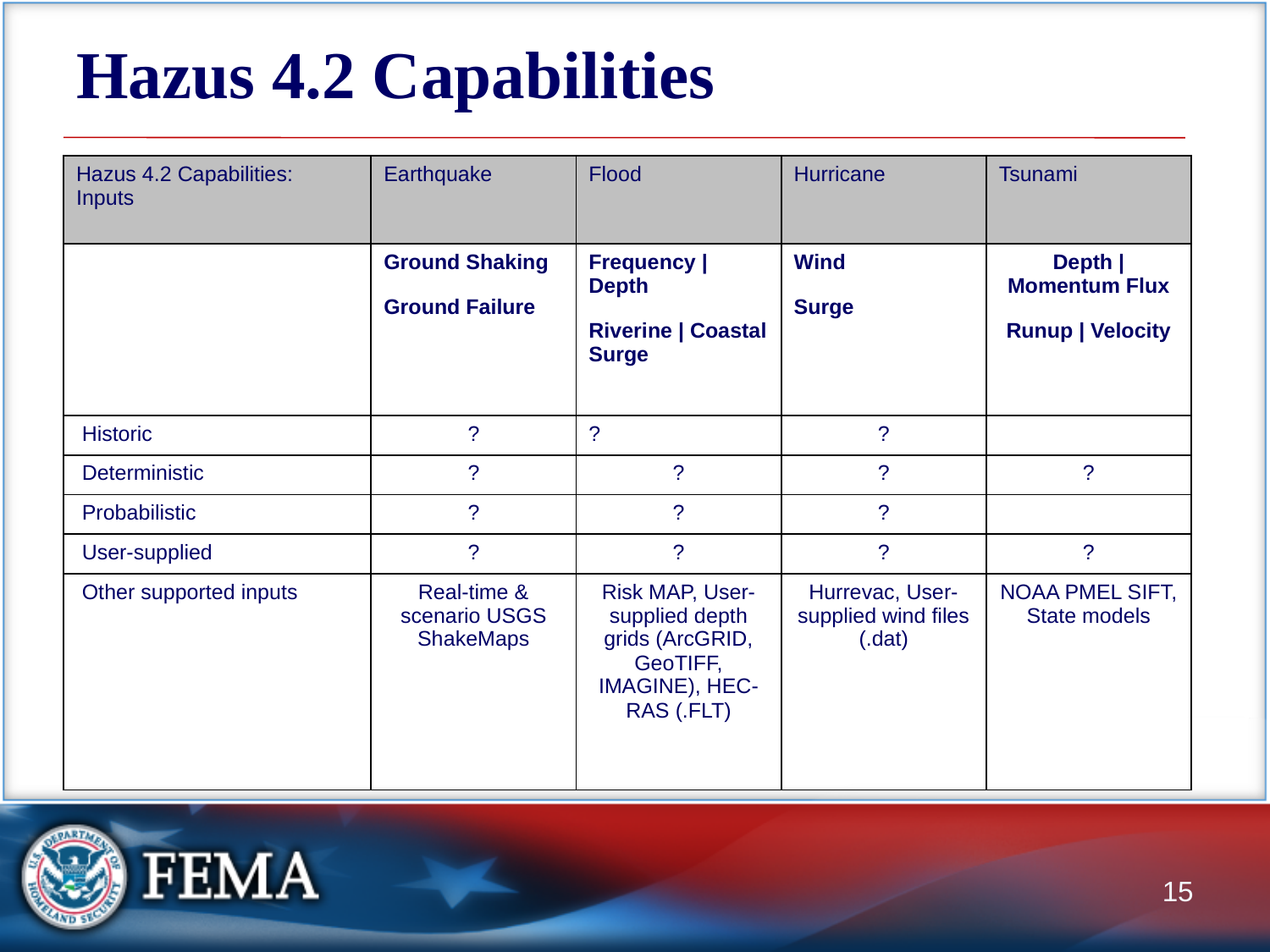

# Hazus 4.2 Capabilities
| Hazus 4.2 Capabilities: Inputs | Earthquake | Flood | Hurricane | Tsunami |
| --- | --- | --- | --- | --- |
|  | Ground Shaking Ground Failure | Frequency | Depth Riverine | Coastal Surge | Wind Surge | Depth | Momentum Flux Runup | Velocity |
| Historic | ? | ? | ? |  |
| Deterministic | ? | ? | ? | ? |
| Probabilistic | ? | ? | ? |  |
| User-supplied | ? | ? | ? | ? |
| Other supported inputs | Real-time & scenario USGS ShakeMaps | Risk MAP, User-supplied depth grids (ArcGRID, GeoTIFF, IMAGINE), HEC-RAS (.FLT) | Hurrevac, User-supplied wind files (.dat) | NOAA PMEL SIFT, State models |
15